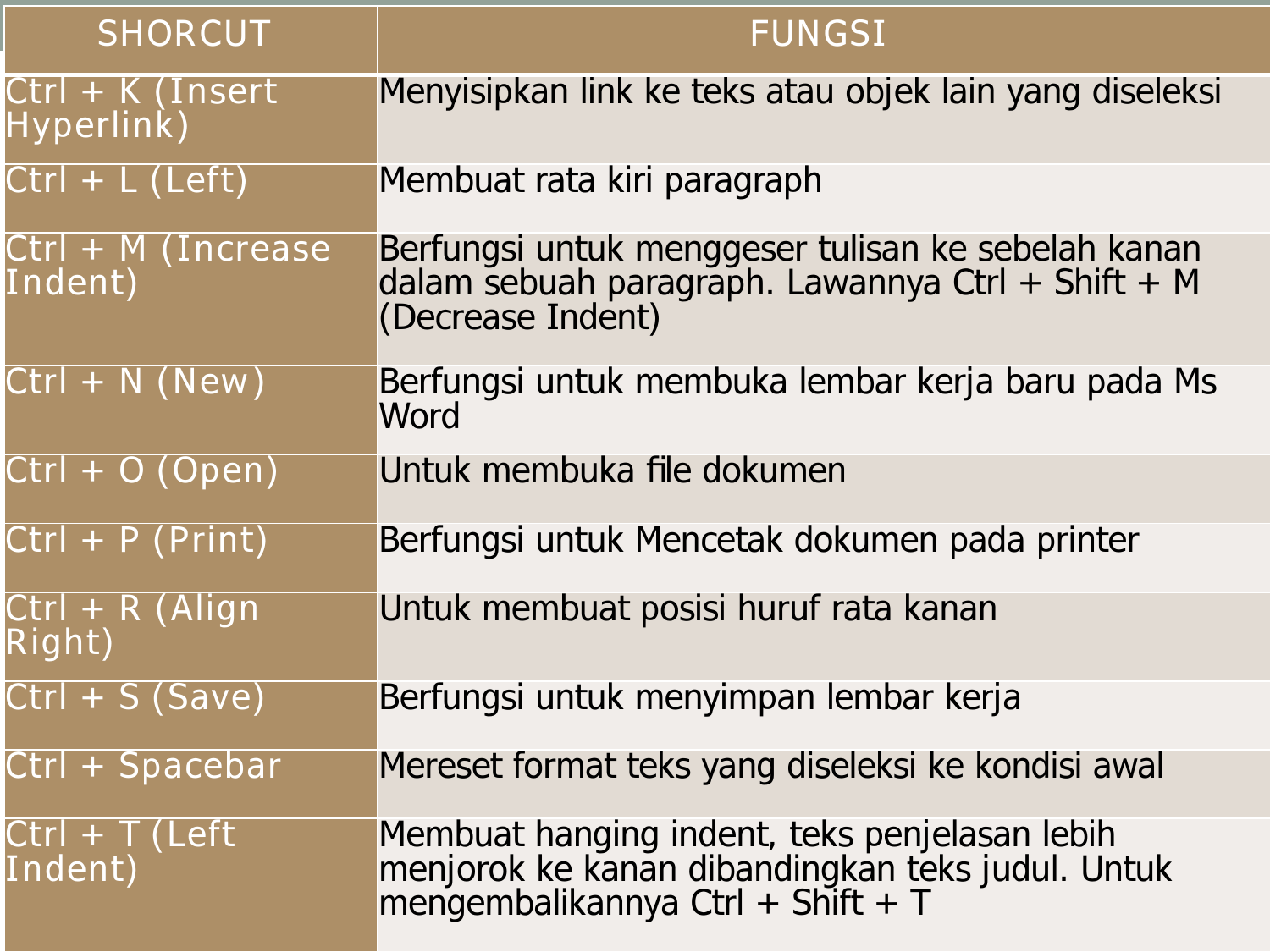

| SHORCUT | FUNGSI |
| --- | --- |
| Ctrl + K (Insert Hyperlink) | Menyisipkan link ke teks atau objek lain yang diseleksi |
| Ctrl + L (Left) | Membuat rata kiri paragraph |
| Ctrl + M (Increase Indent) | Berfungsi untuk menggeser tulisan ke sebelah kanan dalam sebuah paragraph. Lawannya Ctrl + Shift + M (Decrease Indent) |
| Ctrl + N (New) | Berfungsi untuk membuka lembar kerja baru pada Ms Word |
| Ctrl + O (Open) | Untuk membuka file dokumen |
| Ctrl + P (Print) | Berfungsi untuk Mencetak dokumen pada printer |
| Ctrl + R (Align Right) | Untuk membuat posisi huruf rata kanan |
| Ctrl + S (Save) | Berfungsi untuk menyimpan lembar kerja |
| Ctrl + Spacebar | Mereset format teks yang diseleksi ke kondisi awal |
| Ctrl + T (Left Indent) | Membuat hanging indent, teks penjelasan lebih menjorok ke kanan dibandingkan teks judul. Untuk mengembalikannya Ctrl + Shift + T |